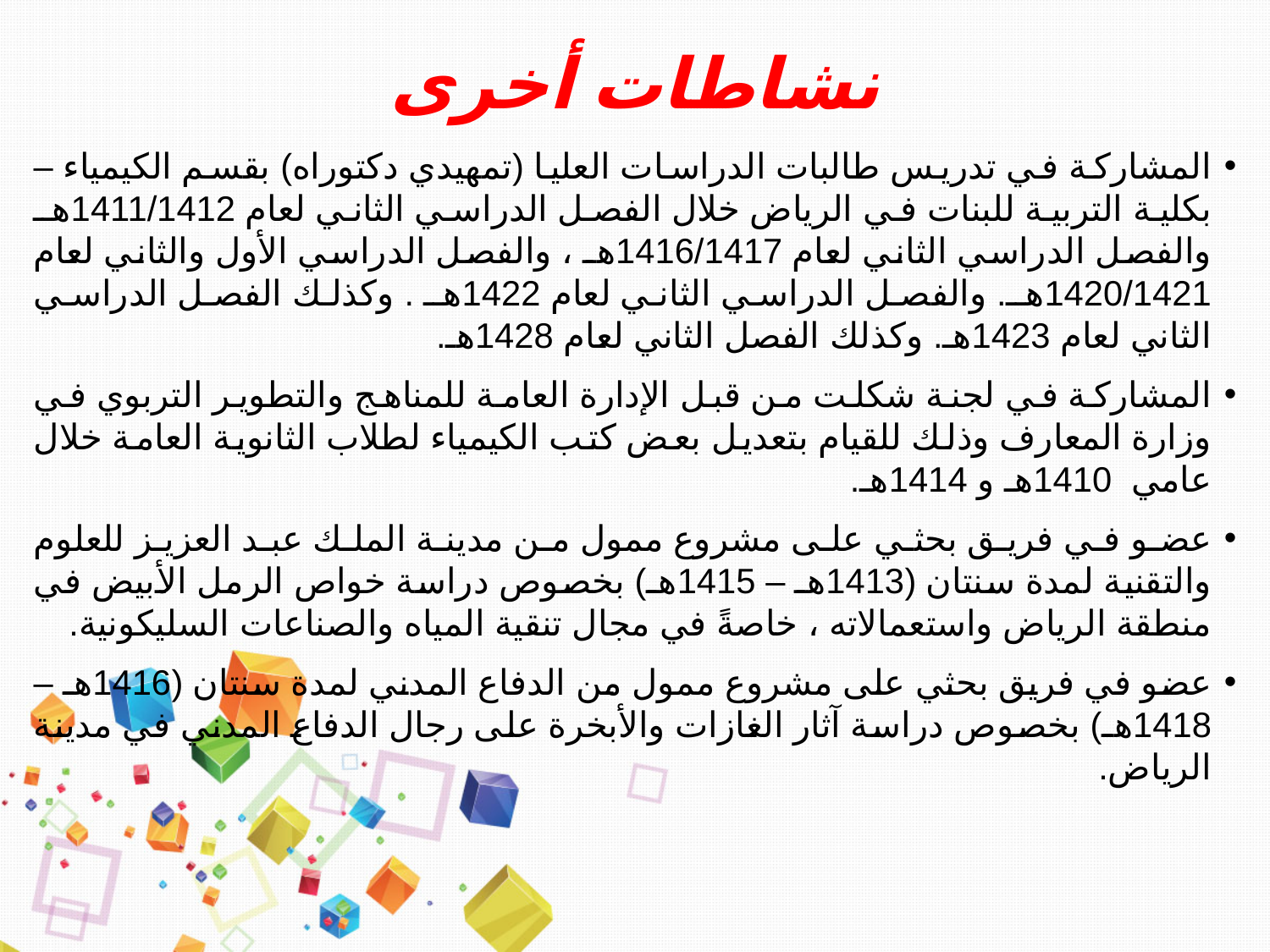

نشاطات أخرى
المشاركة في تدريس طالبات الدراسات العليا (تمهيدي دكتوراه) بقسم الكيمياء – بكلية التربية للبنات في الرياض خلال الفصل الدراسي الثاني لعام 1411/1412هـ والفصل الدراسي الثاني لعام 1416/1417هـ ، والفصل الدراسي الأول والثاني لعام 1420/1421هـ. والفصل الدراسي الثاني لعام 1422هـ . وكذلك الفصل الدراسي الثاني لعام 1423هـ. وكذلك الفصل الثاني لعام 1428هـ.

المشاركة في لجنة شكلت من قبل الإدارة العامة للمناهج والتطوير التربوي في وزارة المعارف وذلك للقيام بتعديل بعض كتب الكيمياء لطلاب الثانوية العامة خلال عامي  1410هـ و 1414هـ.

عضو في فريق بحثي على مشروع ممول من مدينة الملك عبد العزيز للعلوم والتقنية لمدة سنتان (1413هـ – 1415هـ) بخصوص دراسة خواص الرمل الأبيض في منطقة الرياض واستعمالاته ، خاصةً في مجال تنقية المياه والصناعات السليكونية.

عضو في فريق بحثي على مشروع ممول من الدفاع المدني لمدة سنتان (1416هـ – 1418هـ) بخصوص دراسة آثار الغازات والأبخرة على رجال الدفاع المدني في مدينة الرياض.